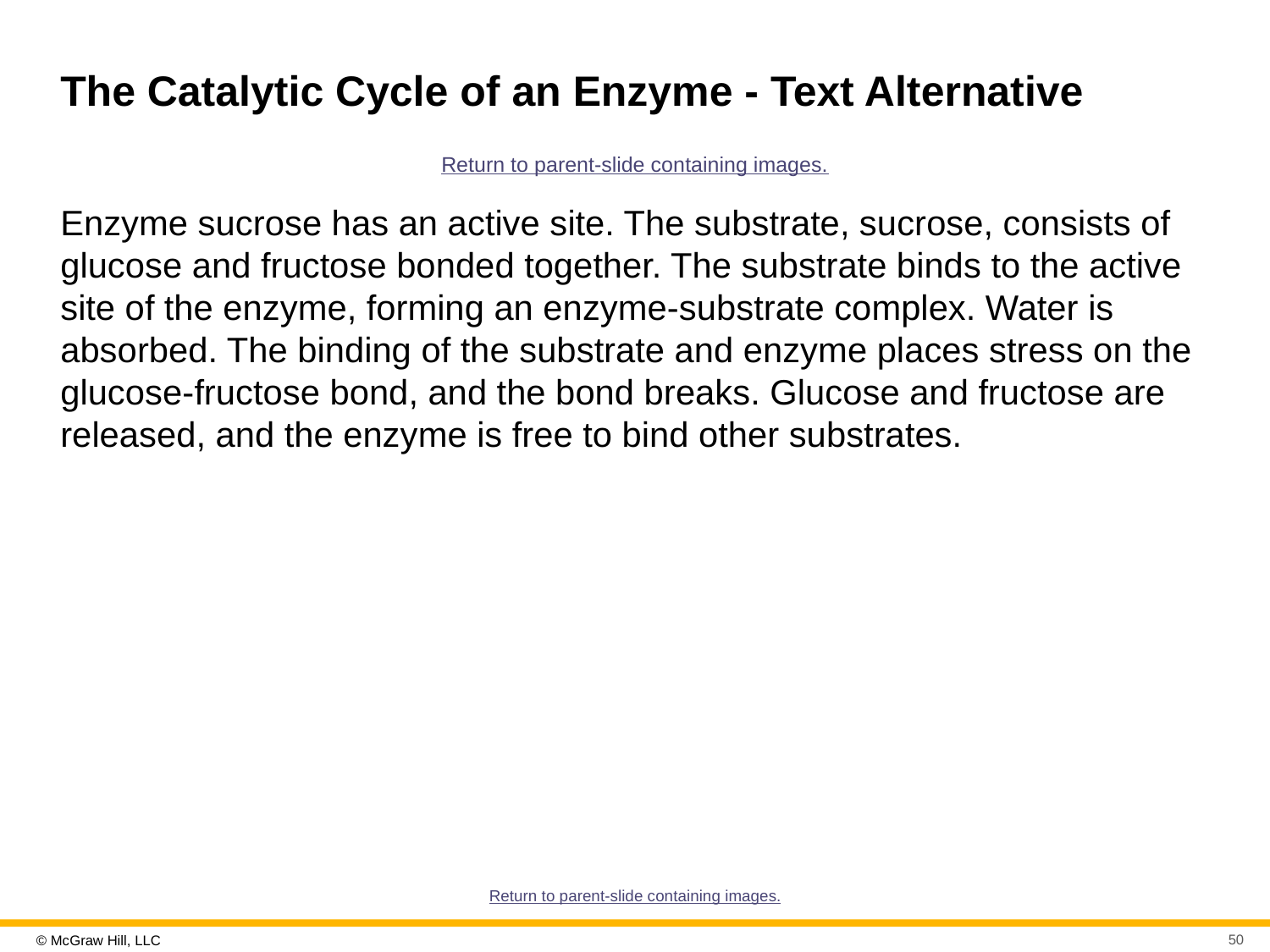

# The Catalytic Cycle of an Enzyme - Text Alternative
Return to parent-slide containing images.
Enzyme sucrose has an active site. The substrate, sucrose, consists of glucose and fructose bonded together. The substrate binds to the active site of the enzyme, forming an enzyme-substrate complex. Water is absorbed. The binding of the substrate and enzyme places stress on the glucose-fructose bond, and the bond breaks. Glucose and fructose are released, and the enzyme is free to bind other substrates.
Return to parent-slide containing images.
50